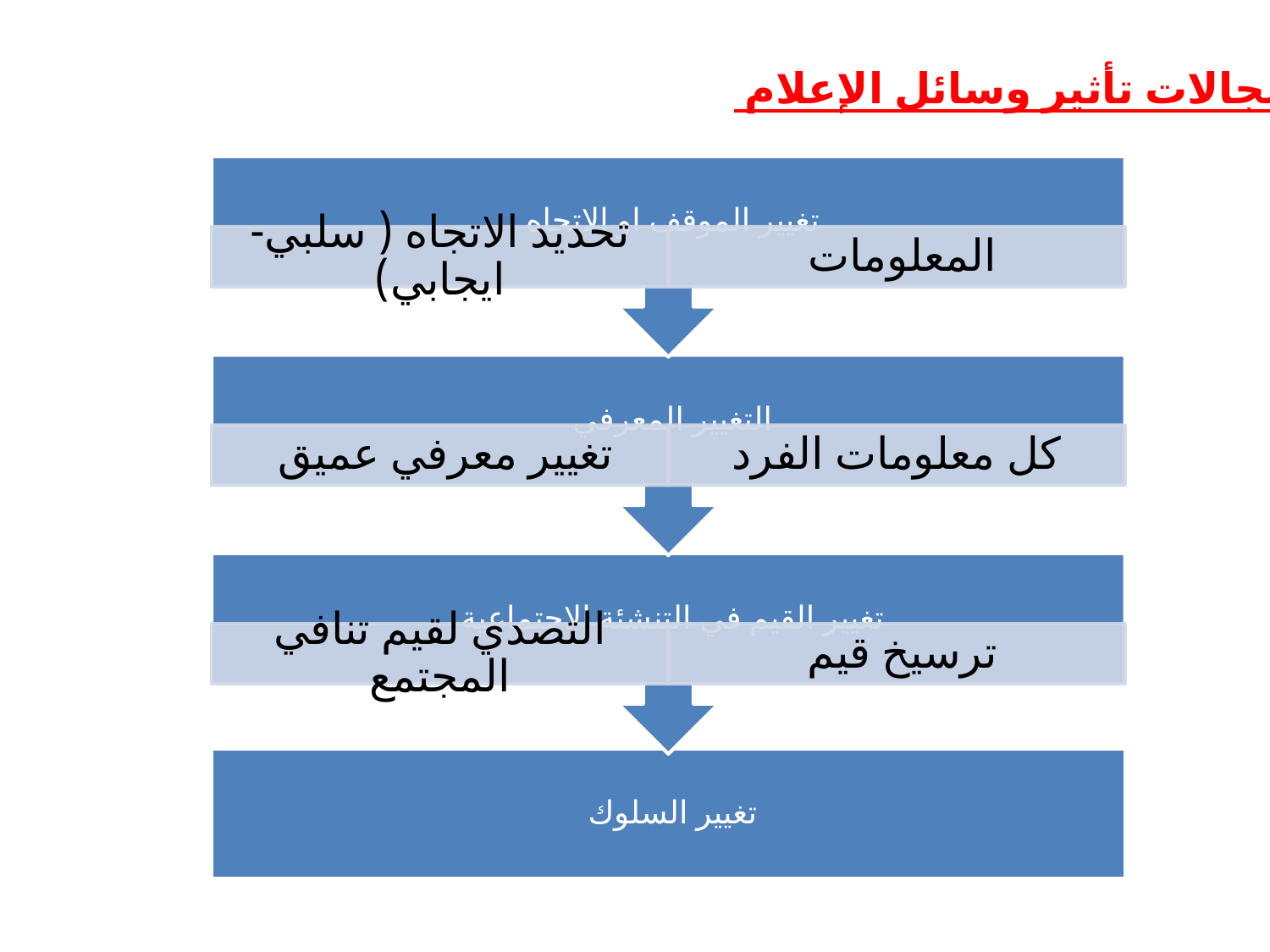

مجالات تأثير وسائل الإعلام
تغيير السلوك
تغيير القيم في التنشئة الاجتماعية
التصدي لقيم تنافي المجتمع
ترسيخ قيم
التغيير المعرفي
تغيير معرفي عميق
كل معلومات الفرد
تغيير الموقف او الاتجاه
تحديد الاتجاه ( سلبي-ايجابي)
المعلومات